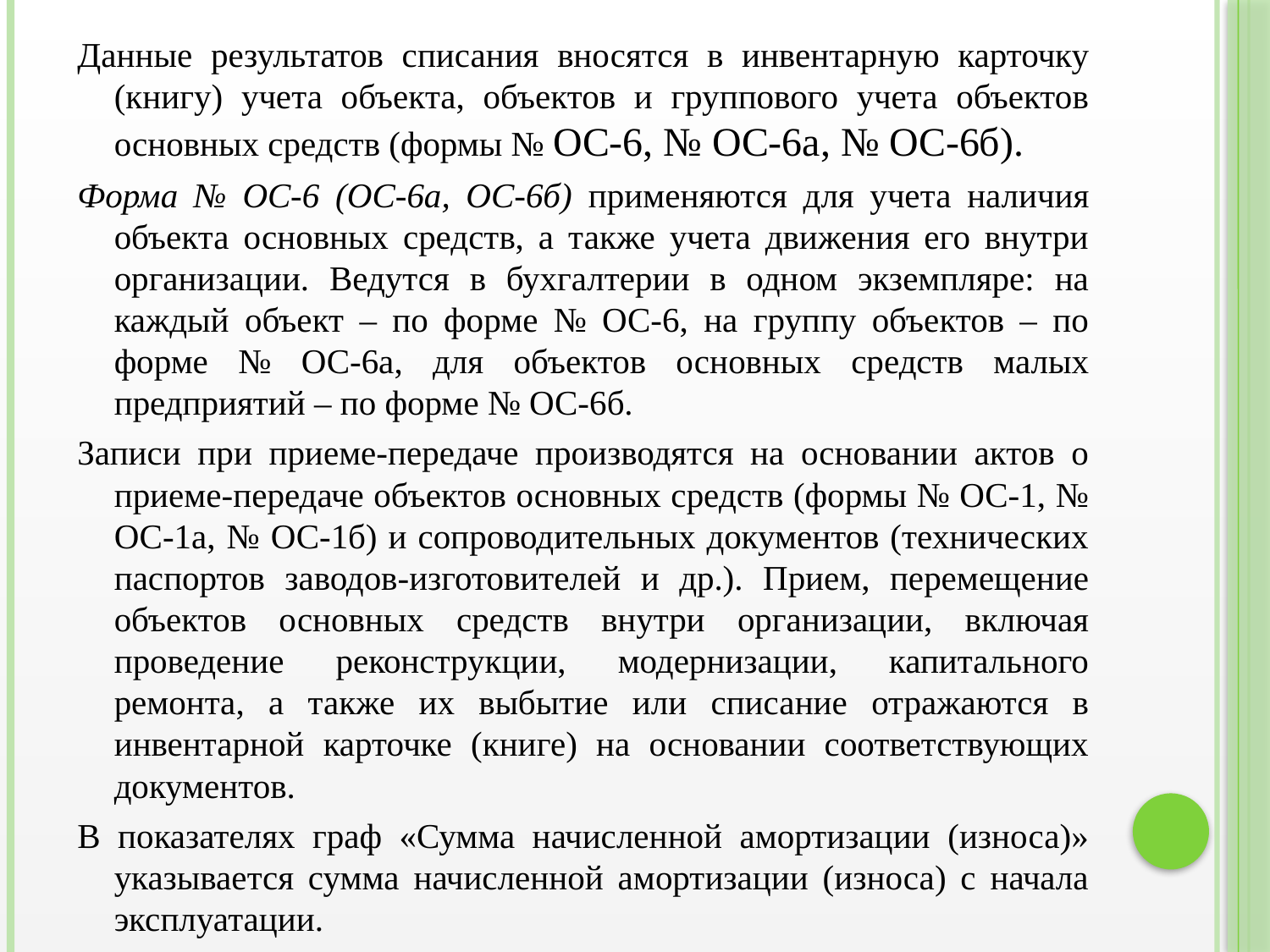

Данные результатов списания вносятся в инвентарную карточку (книгу) учета объекта, объектов и группового учета объектов основных средств (формы № ОС-6, № ОС-6а, № ОС-6б).
Форма № ОС-6 (ОС-6а, ОС-6б) применяются для учета наличия объекта основных средств, а также учета движения его внутри организации. Ведутся в бухгалтерии в одном экземпляре: на каждый объект – по форме № ОС-6, на группу объектов – по форме № ОС-6а, для объектов основных средств малых предприятий – по форме № ОС-6б.
Записи при приеме-передаче производятся на основании актов о приеме-передаче объектов основных средств (формы № ОС-1, № ОС-1а, № ОС-1б) и сопроводительных документов (технических паспортов заводов-изготовителей и др.). Прием, перемещение объектов основных средств внутри организации, включая проведение реконструкции, модернизации, капитального ремонта, а также их выбытие или списание отражаются в инвентарной карточке (книге) на основании соответствующих документов.
В показателях граф «Сумма начисленной амортизации (износа)» указывается сумма начисленной амортизации (износа) с начала эксплуатации.